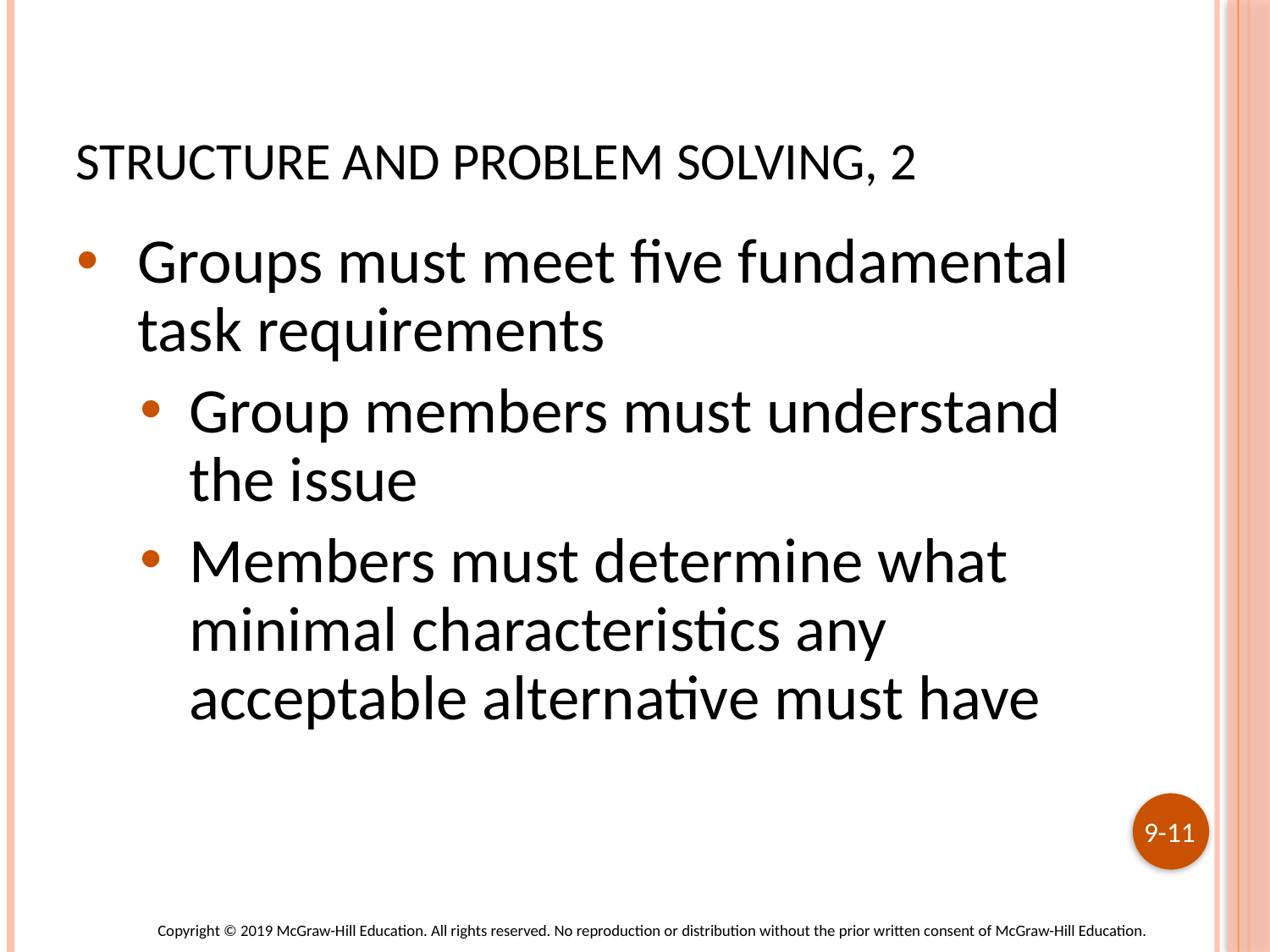

# Structure and Problem Solving, 2
Groups must meet five fundamental task requirements
Group members must understand the issue
Members must determine what minimal characteristics any acceptable alternative must have